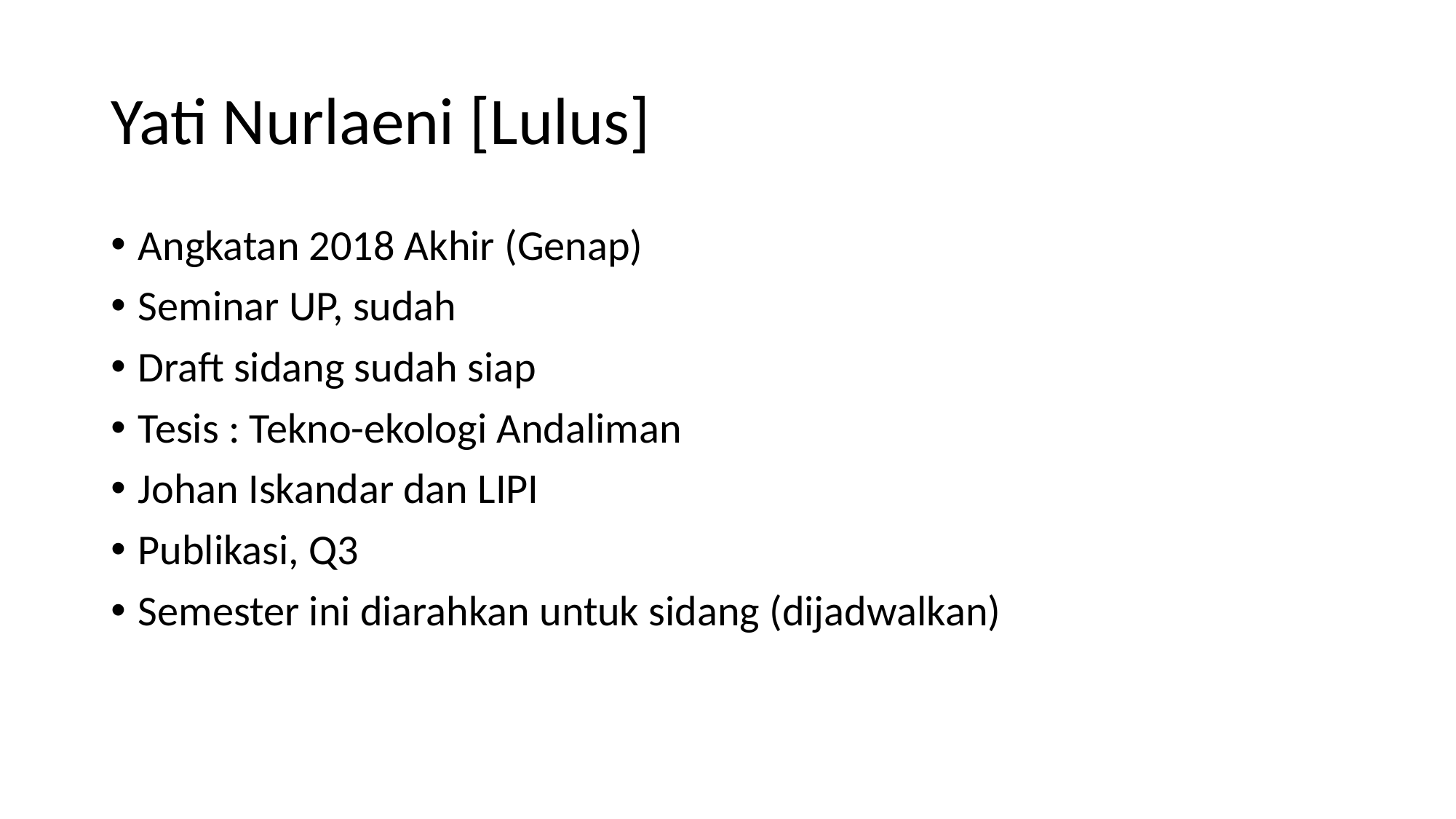

# Yati Nurlaeni [Lulus]
Angkatan 2018 Akhir (Genap)
Seminar UP, sudah
Draft sidang sudah siap
Tesis : Tekno-ekologi Andaliman
Johan Iskandar dan LIPI
Publikasi, Q3
Semester ini diarahkan untuk sidang (dijadwalkan)